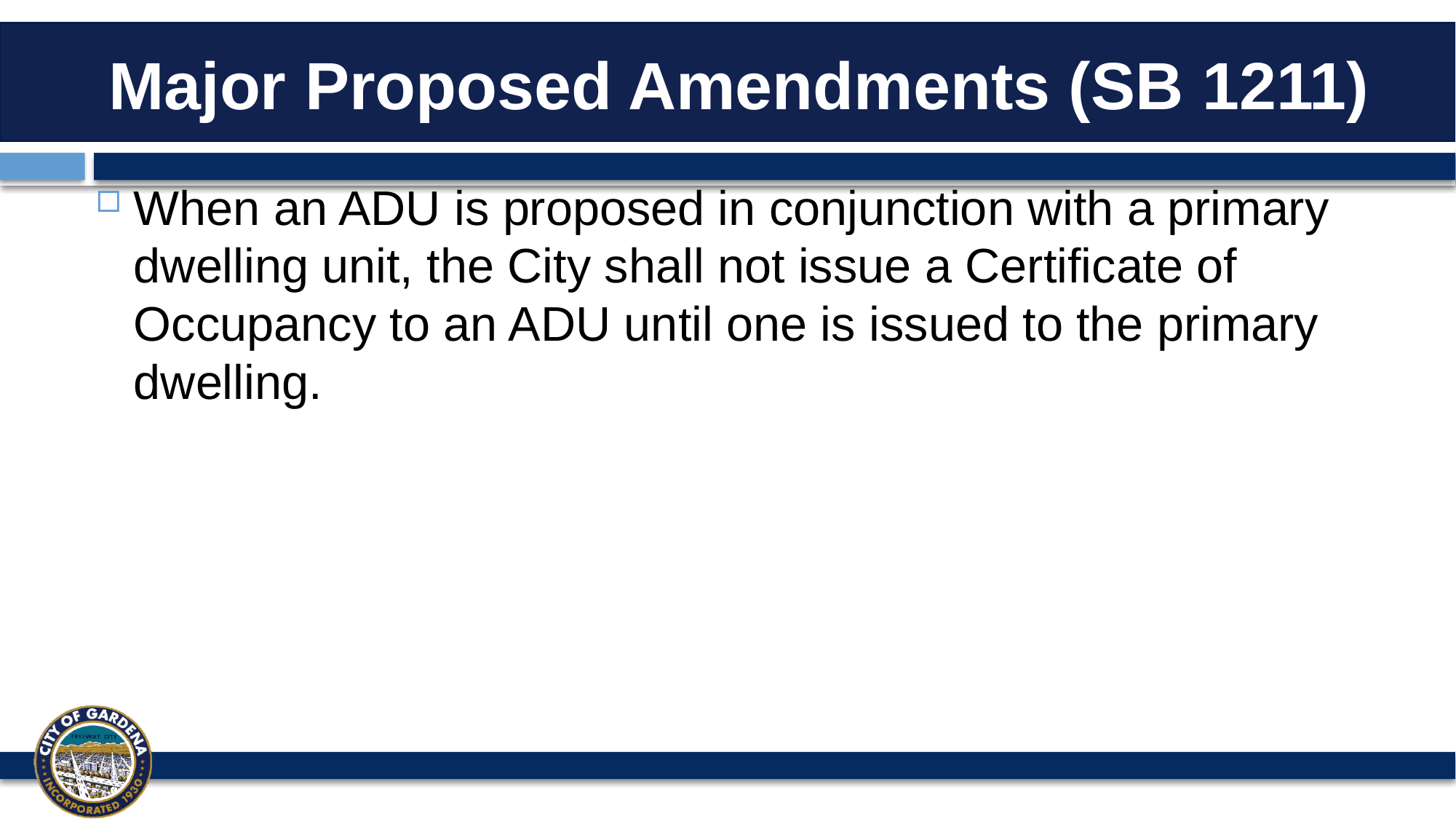

Major Proposed Amendments (SB 1211)
When an ADU is proposed in conjunction with a primary dwelling unit, the City shall not issue a Certificate of Occupancy to an ADU until one is issued to the primary dwelling.